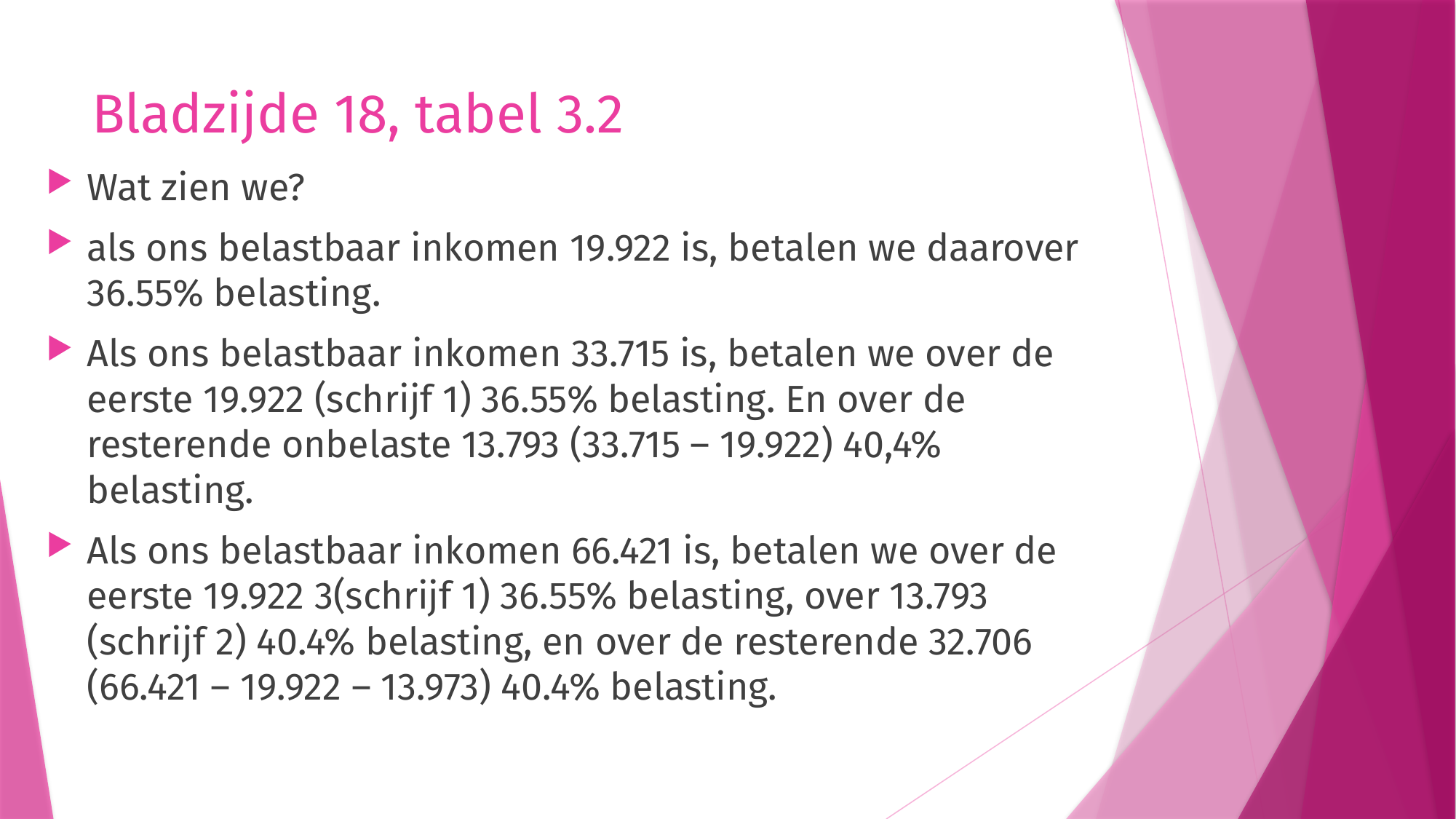

# Bladzijde 18, tabel 3.2
Wat zien we?
als ons belastbaar inkomen 19.922 is, betalen we daarover 36.55% belasting.
Als ons belastbaar inkomen 33.715 is, betalen we over de eerste 19.922 (schrijf 1) 36.55% belasting. En over de resterende onbelaste 13.793 (33.715 – 19.922) 40,4% belasting.
Als ons belastbaar inkomen 66.421 is, betalen we over de eerste 19.922 3(schrijf 1) 36.55% belasting, over 13.793 (schrijf 2) 40.4% belasting, en over de resterende 32.706 (66.421 – 19.922 – 13.973) 40.4% belasting.